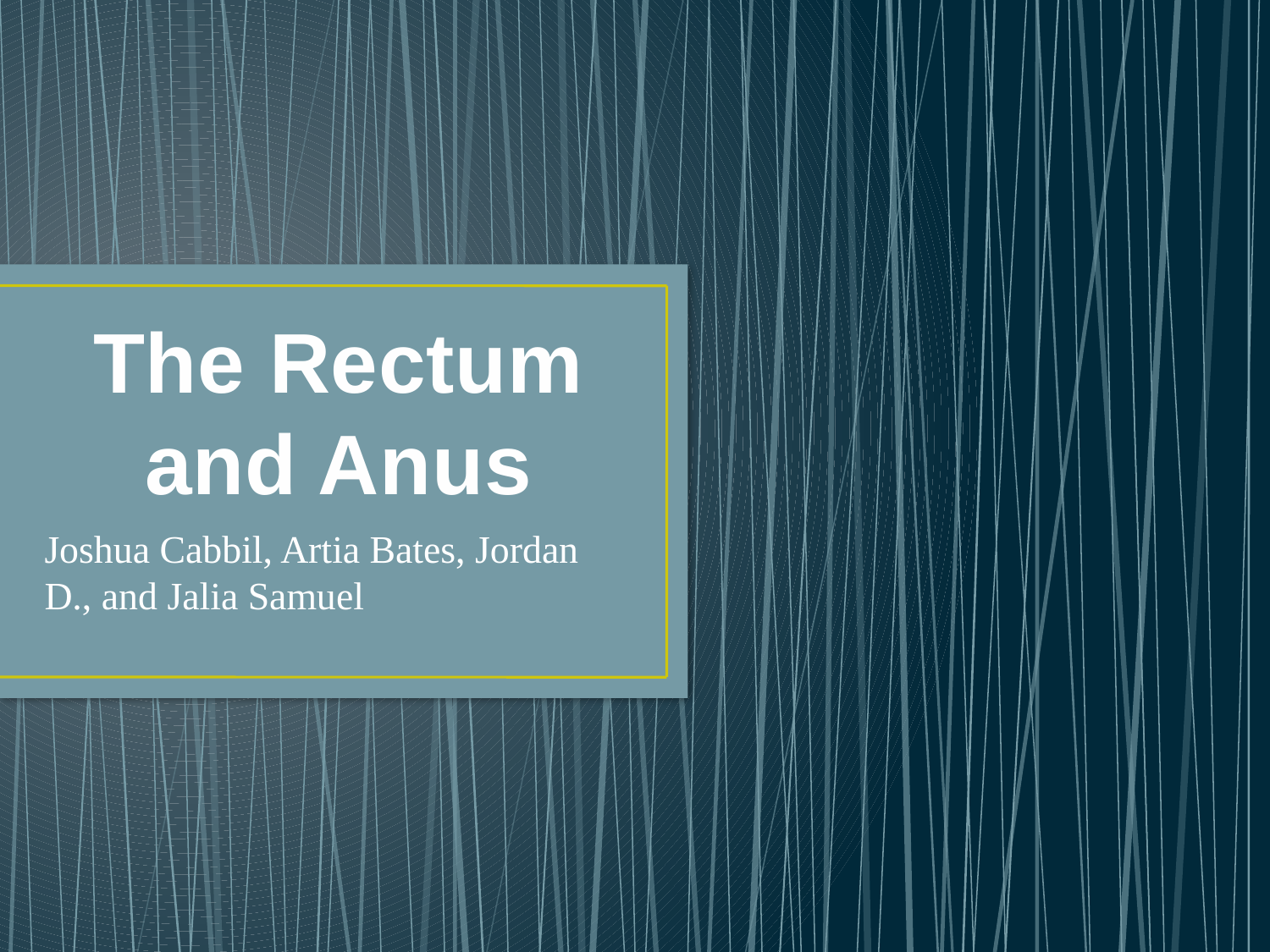

# The Rectum and Anus
Joshua Cabbil, Artia Bates, Jordan D., and Jalia Samuel